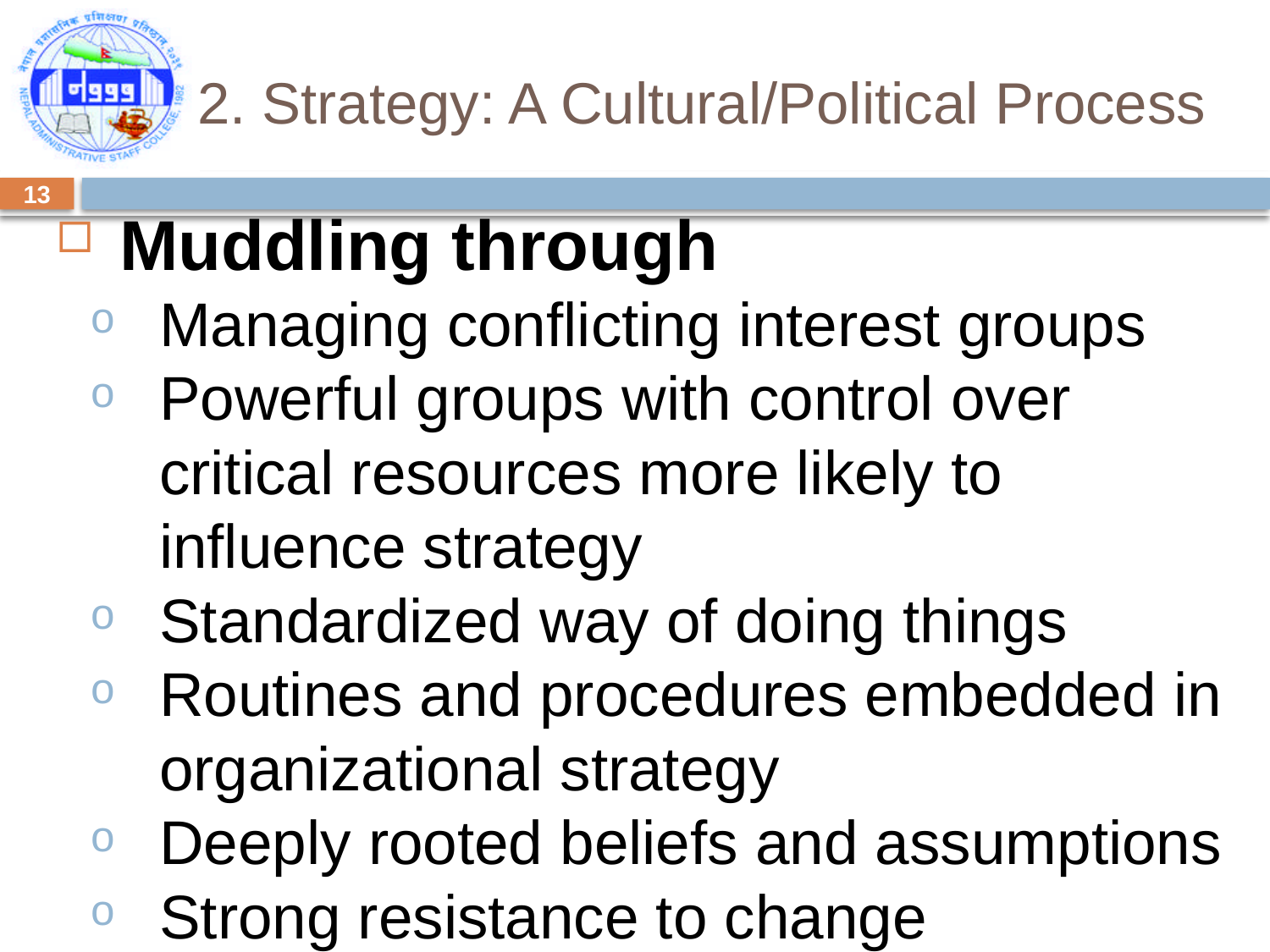

# 2. Strategy: A Cultural/Political Process
13
Muddling through
Managing conflicting interest groups
Powerful groups with control over critical resources more likely to influence strategy
Standardized way of doing things
Routines and procedures embedded in organizational strategy
Deeply rooted beliefs and assumptions
Strong resistance to change
Gradual adjustment to strategy